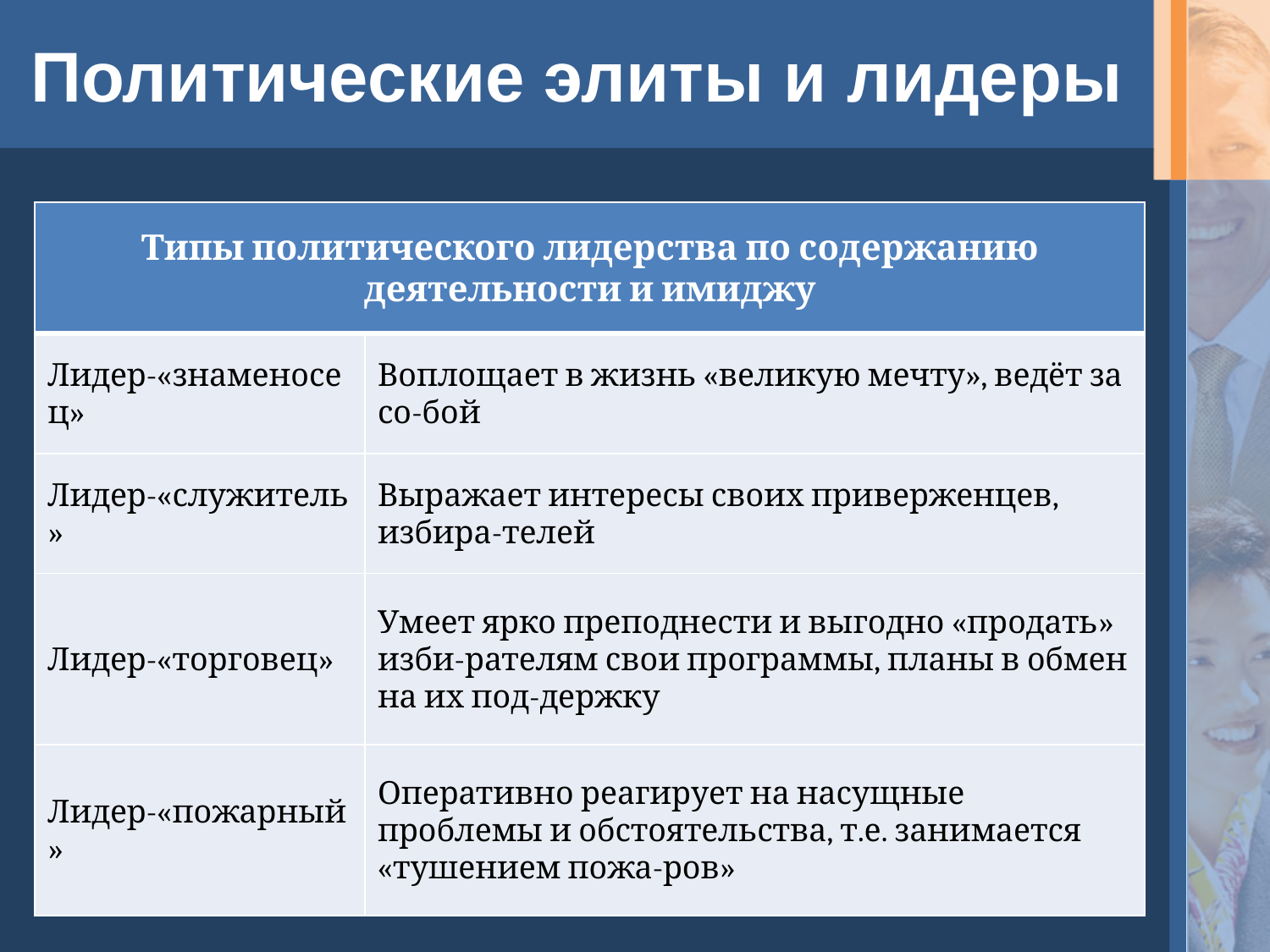

# Политические элиты и лидеры
| Типы политического лидерства по содержанию деятельности и имиджу |  |
| --- | --- |
| Лидер-«знаменосец» | Воплощает в жизнь «великую мечту», ведёт за со-бой |
| Лидер-«служитель» | Выражает интересы своих приверженцев, избира-телей |
| Лидер-«торговец» | Умеет ярко преподнести и выгодно «продать» изби-рателям свои программы, планы в обмен на их под-держку |
| Лидер-«пожарный» | Оперативно реагирует на насущные проблемы и обстоятельства, т.е. занимается «тушением пожа-ров» |